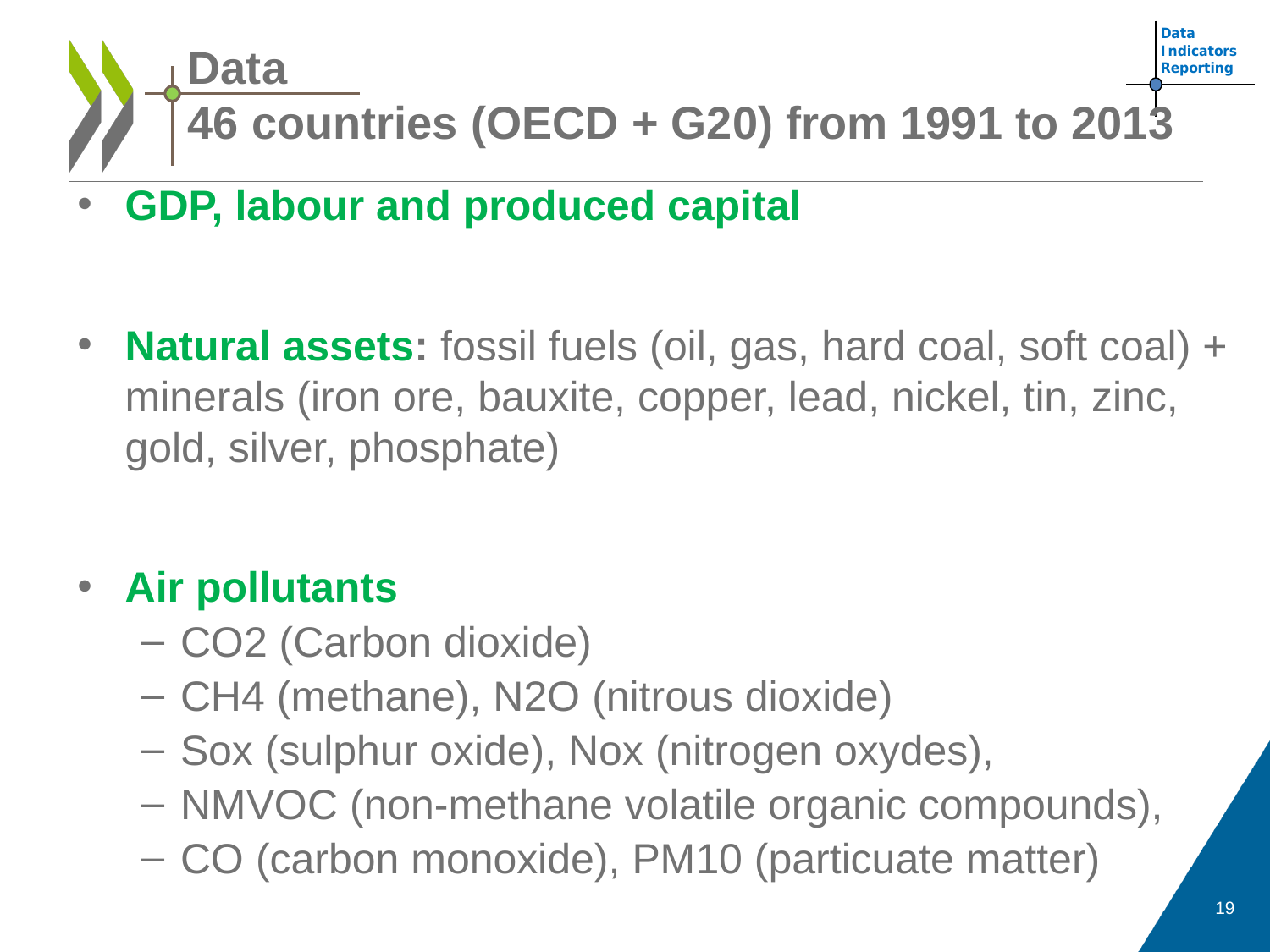

# Data 46 countries (OECD + G20) from 1991 to 2013
GDP, labour and produced capital

Natural assets: fossil fuels (oil, gas, hard coal, soft coal) + minerals (iron ore, bauxite, copper, lead, nickel, tin, zinc, gold, silver, phosphate)

Air pollutants
CO2 (Carbon dioxide)
CH4 (methane), N2O (nitrous dioxide)
Sox (sulphur oxide), Nox (nitrogen oxydes),
NMVOC (non-methane volatile organic compounds),
CO (carbon monoxide), PM10 (particuate matter)

Sources: see Cárdenas Haščič and Souchier (2018),

19